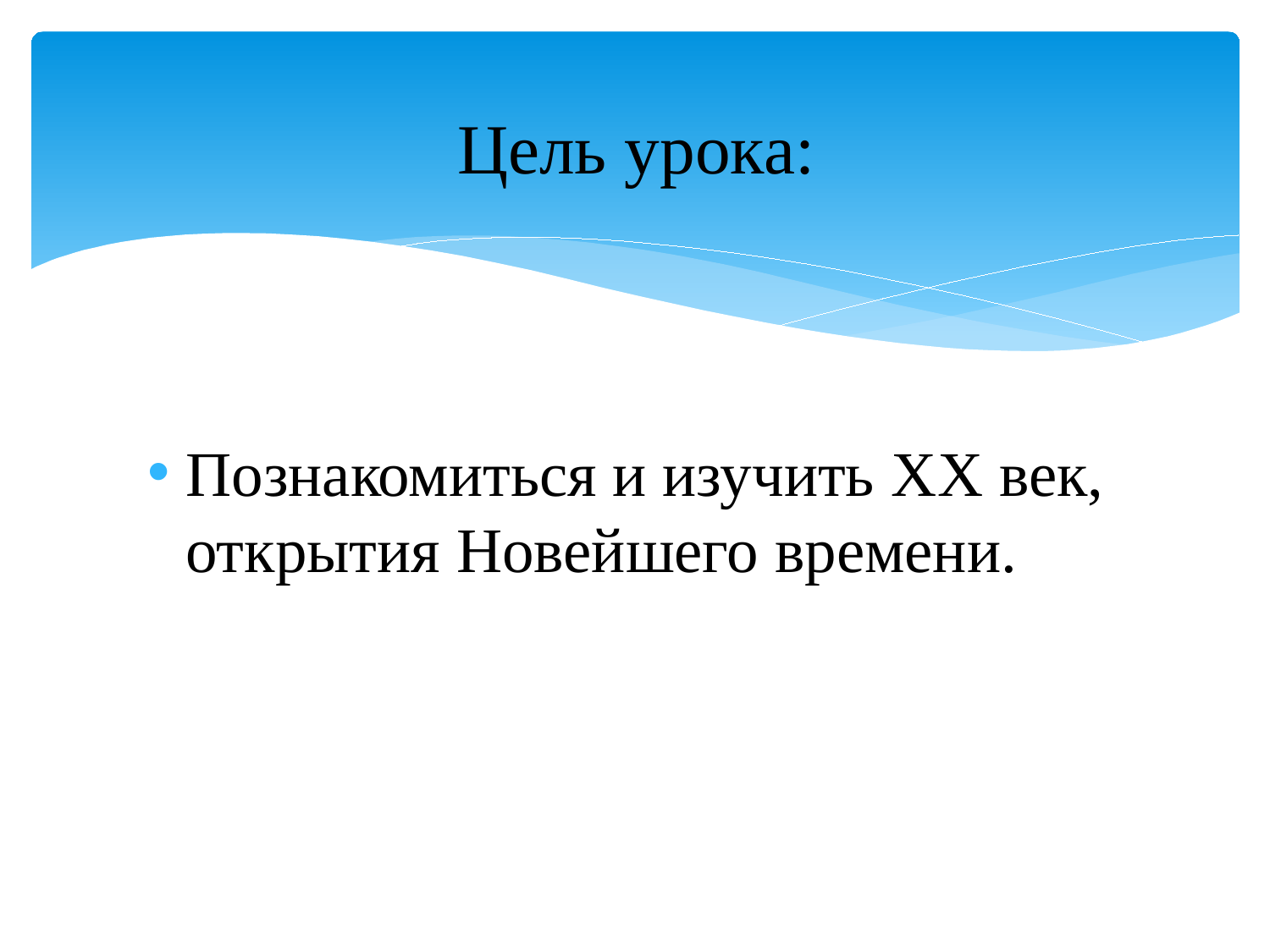

# Цель урока:
Познакомиться и изучить XX век, открытия Новейшего времени.